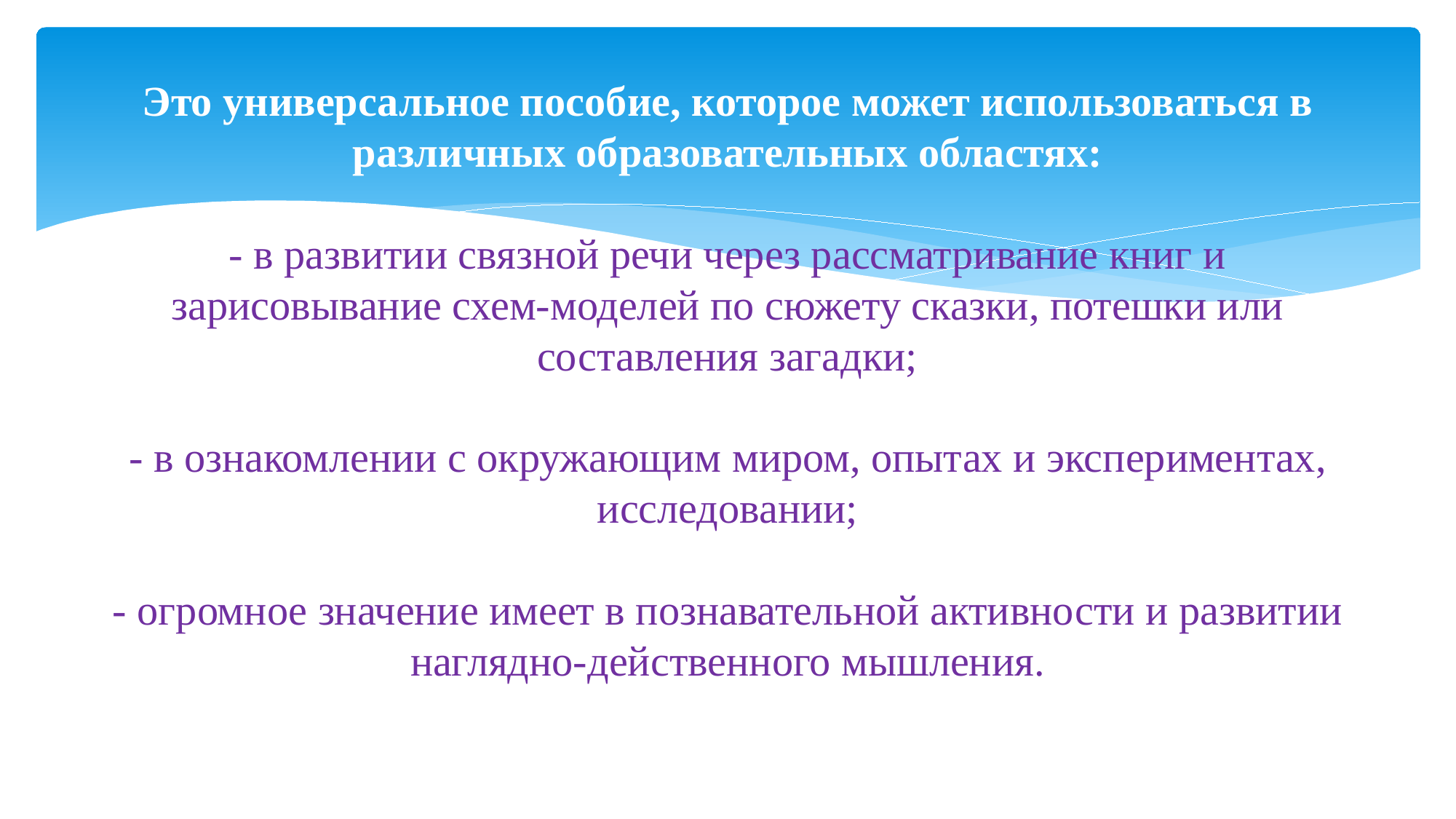

# Это универсальное пособие, которое может использоваться в различных образовательных областях: - в развитии связной речи через рассматривание книг и зарисовывание схем-моделей по сюжету сказки, потешки или составления загадки; - в ознакомлении с окружающим миром, опытах и экспериментах, исследовании; - огромное значение имеет в познавательной активности и развитии наглядно-действенного мышления.